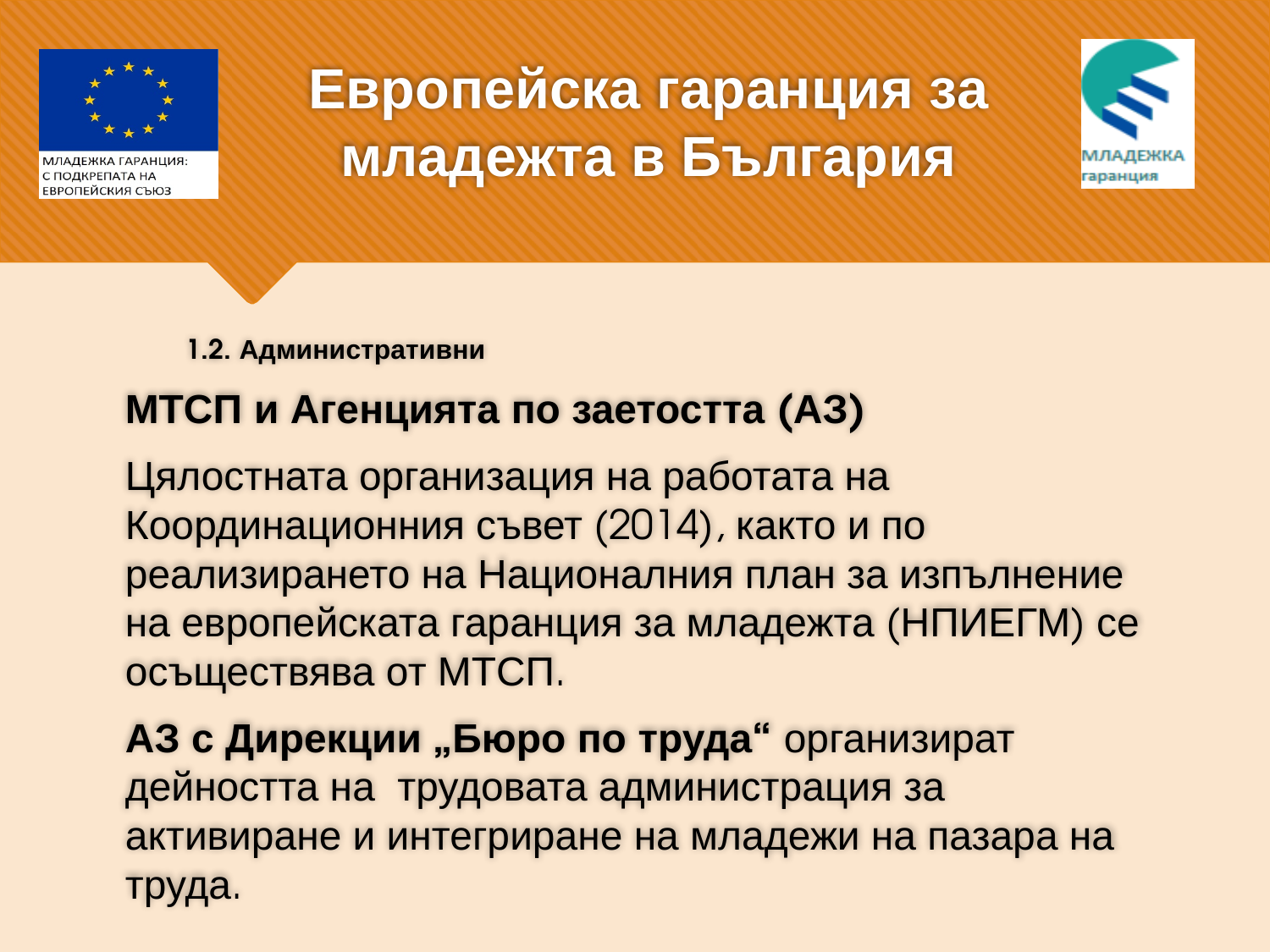

# Европейска гаранция за младежта в България
			1.2. Административни
МТСП и Агенцията по заетостта (АЗ)
Цялостната организация на работата на Координационния съвет (2014), както и по реализирането на Националния план за изпълнение на европейската гаранция за младежта (НПИЕГМ) се осъществява от МТСП.
АЗ с Дирекции „Бюро по труда“ организират дейността на  трудовата администрация за активиране и интегриране на младежи на пазара на труда.